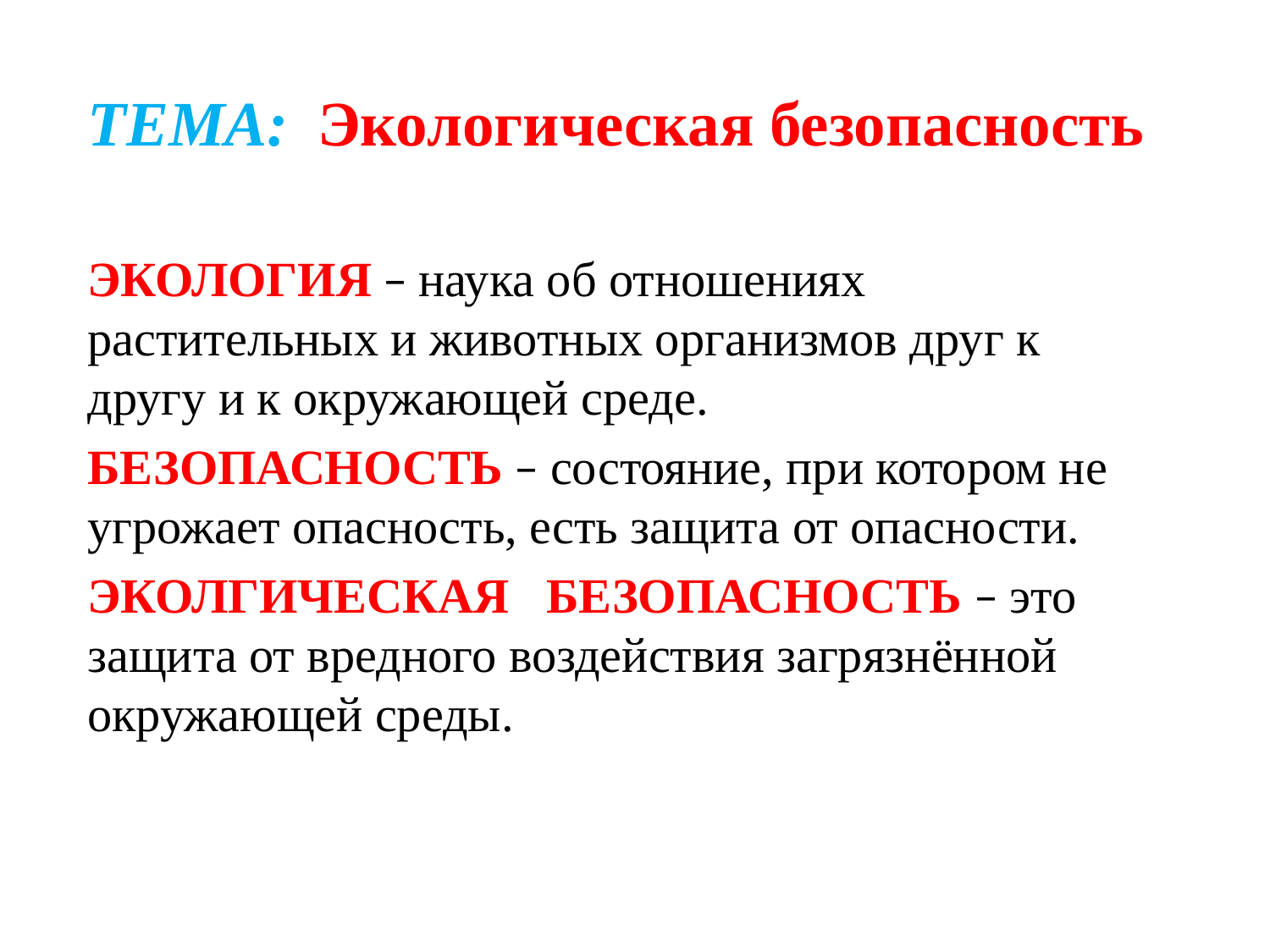

ТЕМА:  Экологическая безопасность

ЭКОЛОГИЯ – наука об отношениях растительных и животных организмов друг к другу и к окружающей среде.
БЕЗОПАСНОСТЬ – состояние, при котором не угрожает опасность, есть защита от опасности.
ЭКОЛГИЧЕСКАЯ   БЕЗОПАСНОСТЬ – это защита от вредного воздействия загрязнённой окружающей среды.